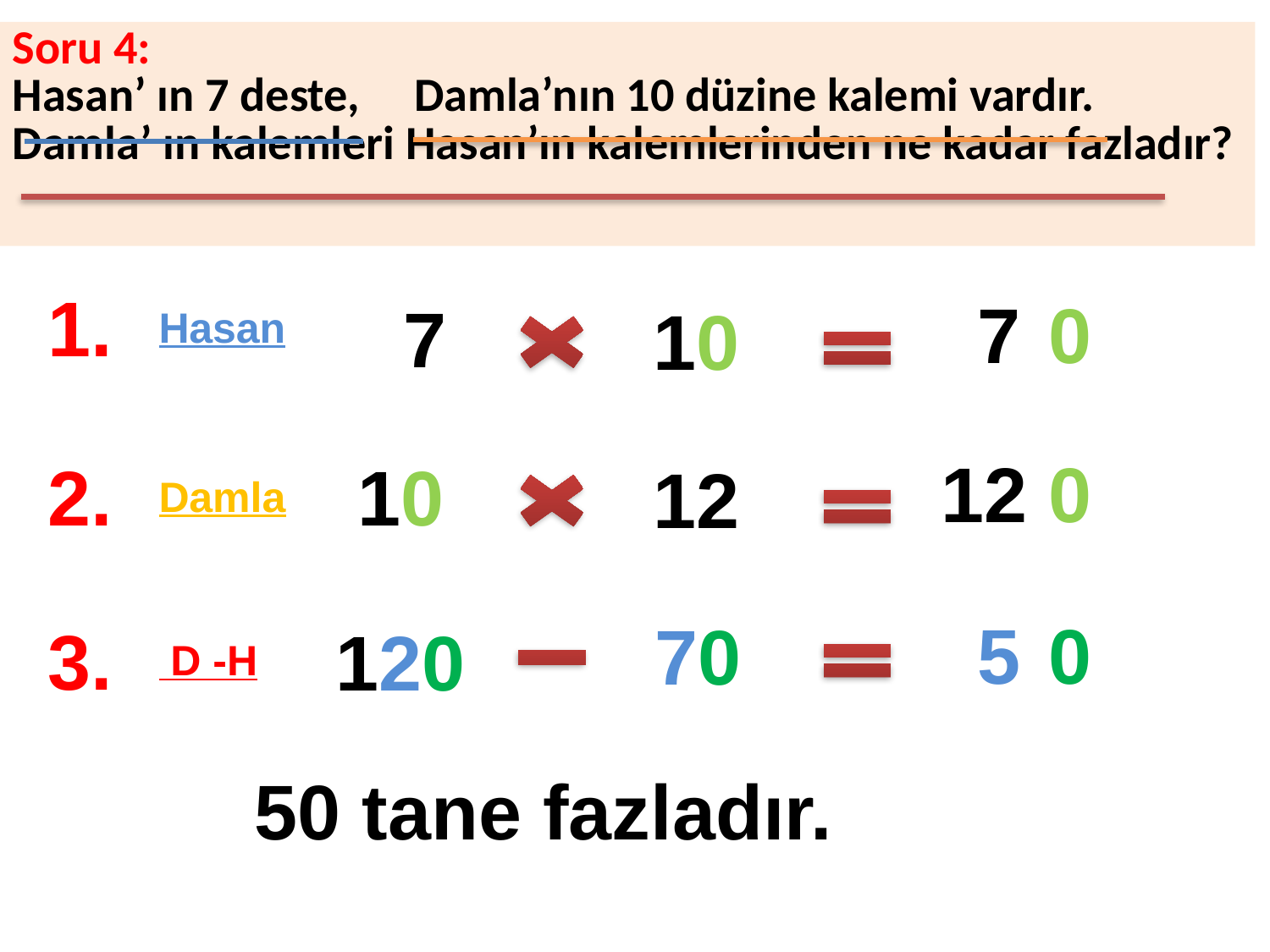

Soru 4:
Hasan’ ın 7 deste,     Damla’nın 10 düzine kalemi vardır.
Damla’ ın kalemleri Hasan’ın kalemlerinden ne kadar fazladır?
1.
0
7
7
10
Hasan

0
12
2.
10
12
Damla

0
5
70
3.
120
 D -H

50 tane fazladır.